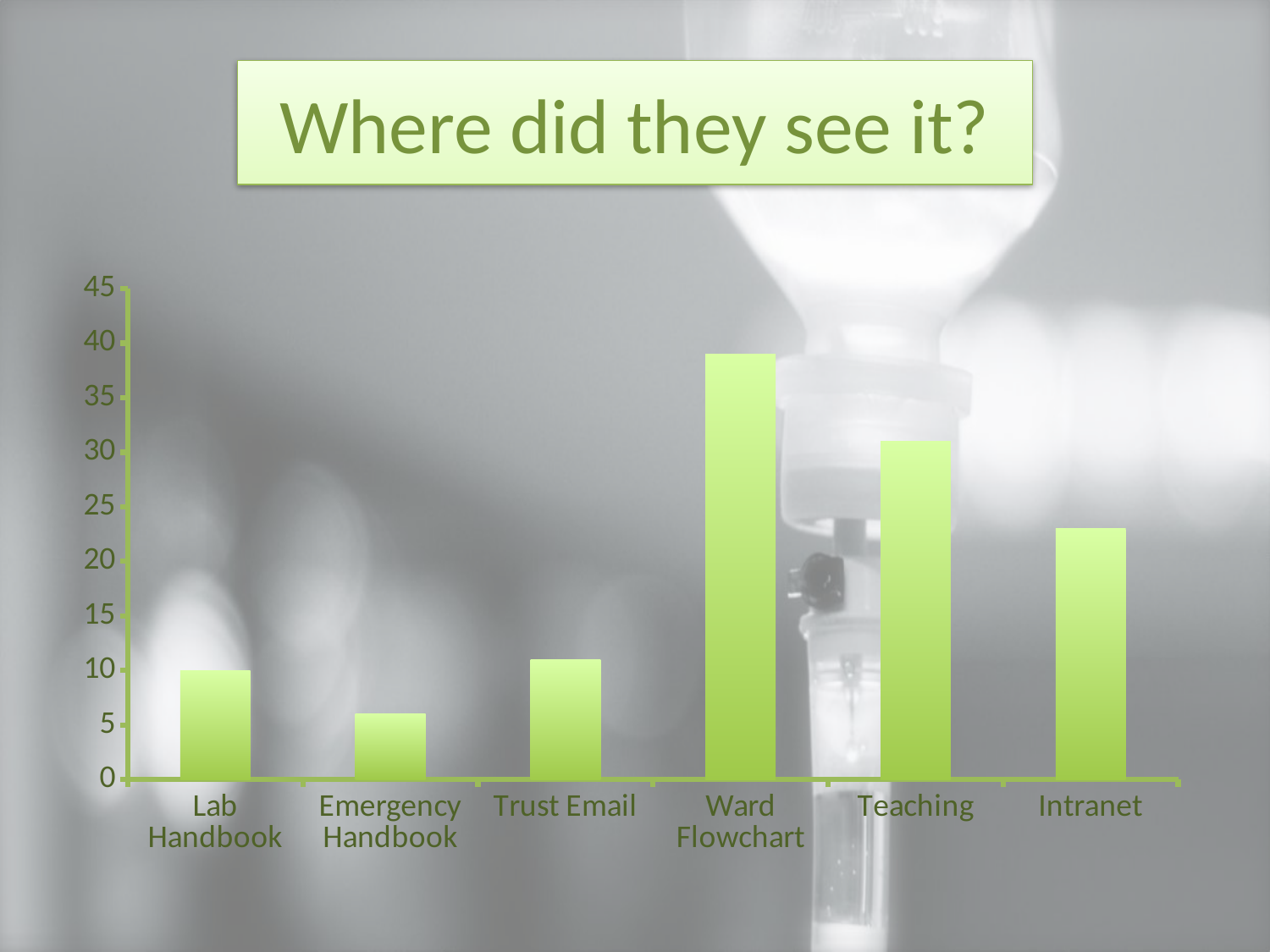

# Where did they see it?

### Chart

| Category |  |
|---|---|
| Lab Handbook | 10.0 |
| Emergency Handbook | 6.0 |
| Trust Email | 11.0 |
| Ward Flowchart | 39.0 |
| Teaching | 31.0 |
| Intranet | 23.0 |